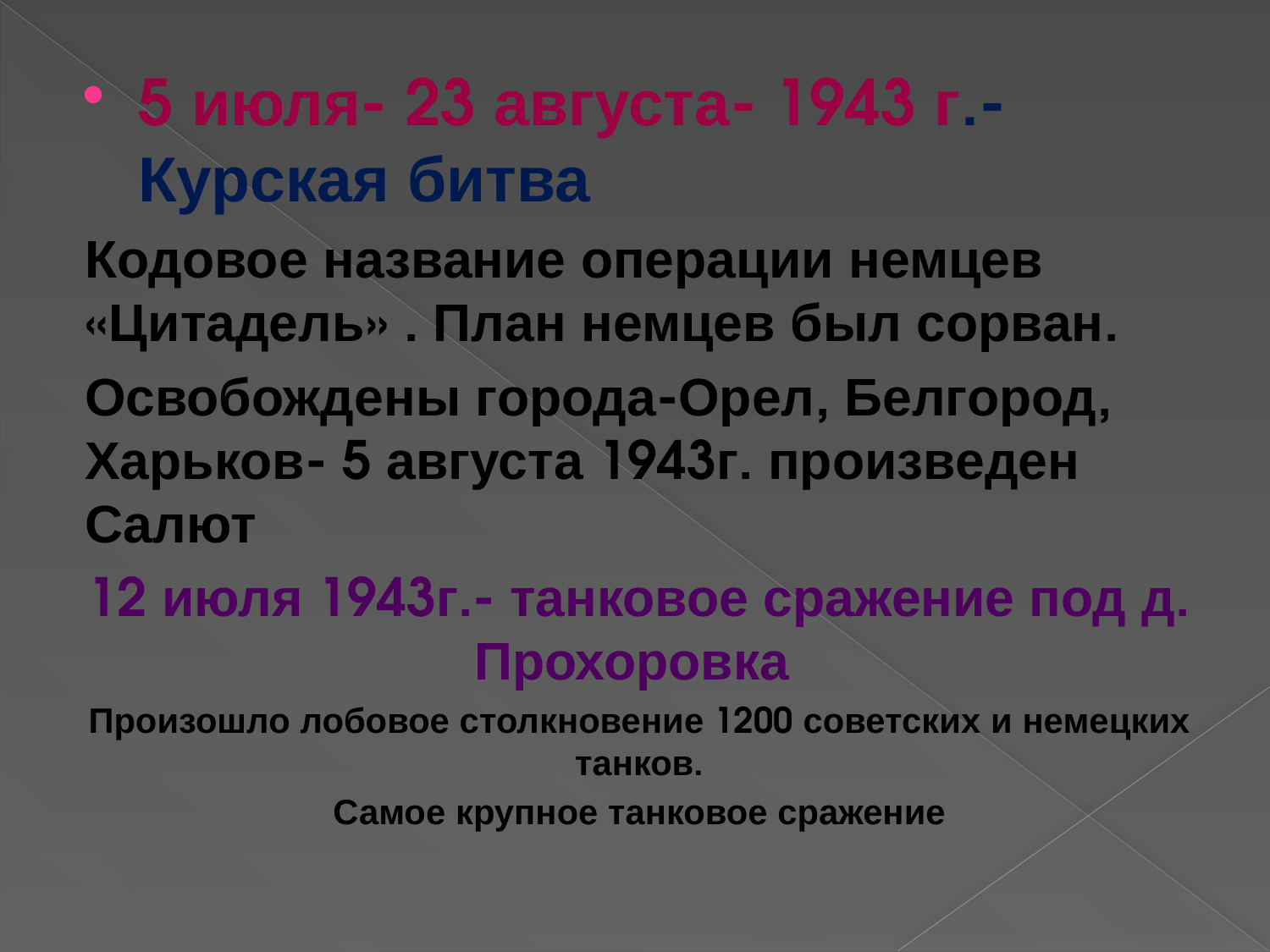

5 июля- 23 августа- 1943 г.- Курская битва
Кодовое название операции немцев «Цитадель» . План немцев был сорван.
Освобождены города-Орел, Белгород, Харьков- 5 августа 1943г. произведен Салют
12 июля 1943г.- танковое сражение под д. Прохоровка
Произошло лобовое столкновение 1200 советских и немецких танков.
Самое крупное танковое сражение